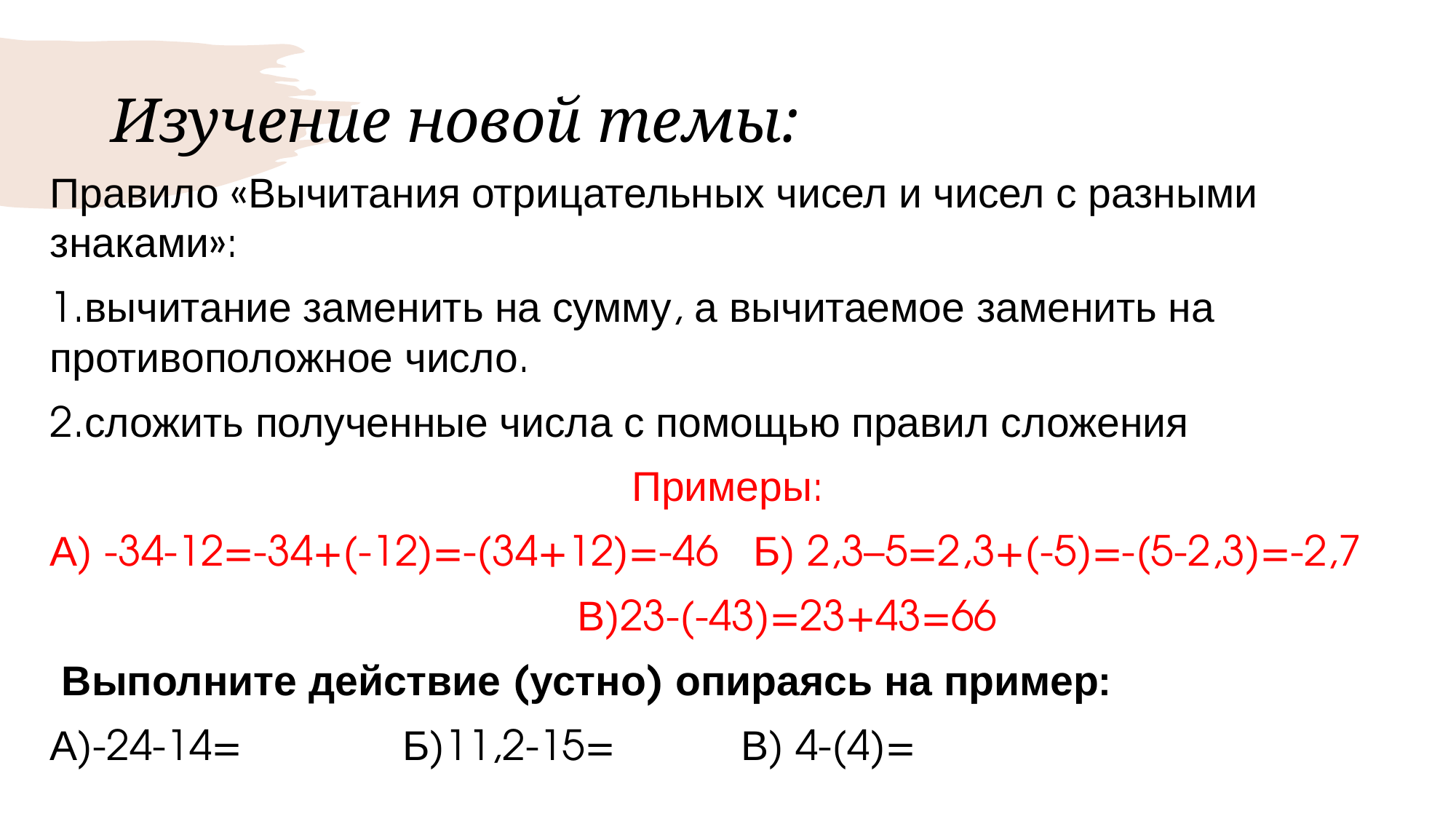

# Изучение новой темы:
Правило «Вычитания отрицательных чисел и чисел с разными знаками»:
1.вычитание заменить на сумму, а вычитаемое заменить на противоположное число.
2.сложить полученные числа с помощью правил сложения
Примеры:
А) -34-12=-34+(-12)=-(34+12)=-46   Б) 2,3–5=2,3+(-5)=-(5-2,3)=-2,7
                                              В)23-(-43)=23+43=66
 Выполните действие (устно) опираясь на пример:
А)-24-14=              Б)11,2-15=           В) 4-(4)=